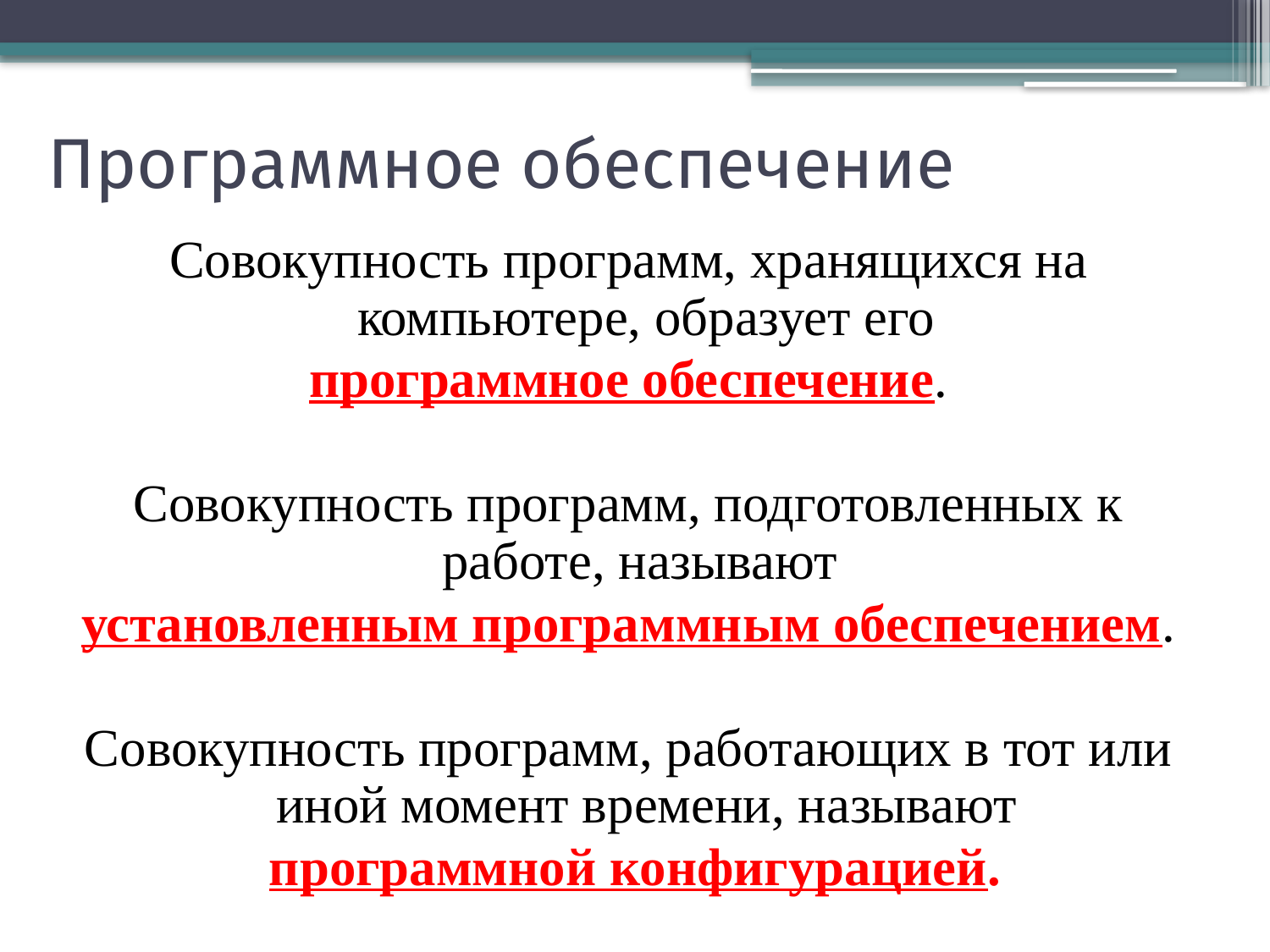

# Программное обеспечение
Совокупность программ, хранящихся на компьютере, образует его
 программное обеспечение.

Совокупность программ, подготовленных к работе, называют
установленным программным обеспечением.

Совокупность программ, работающих в тот или иной момент времени, называют
 программной конфигурацией.